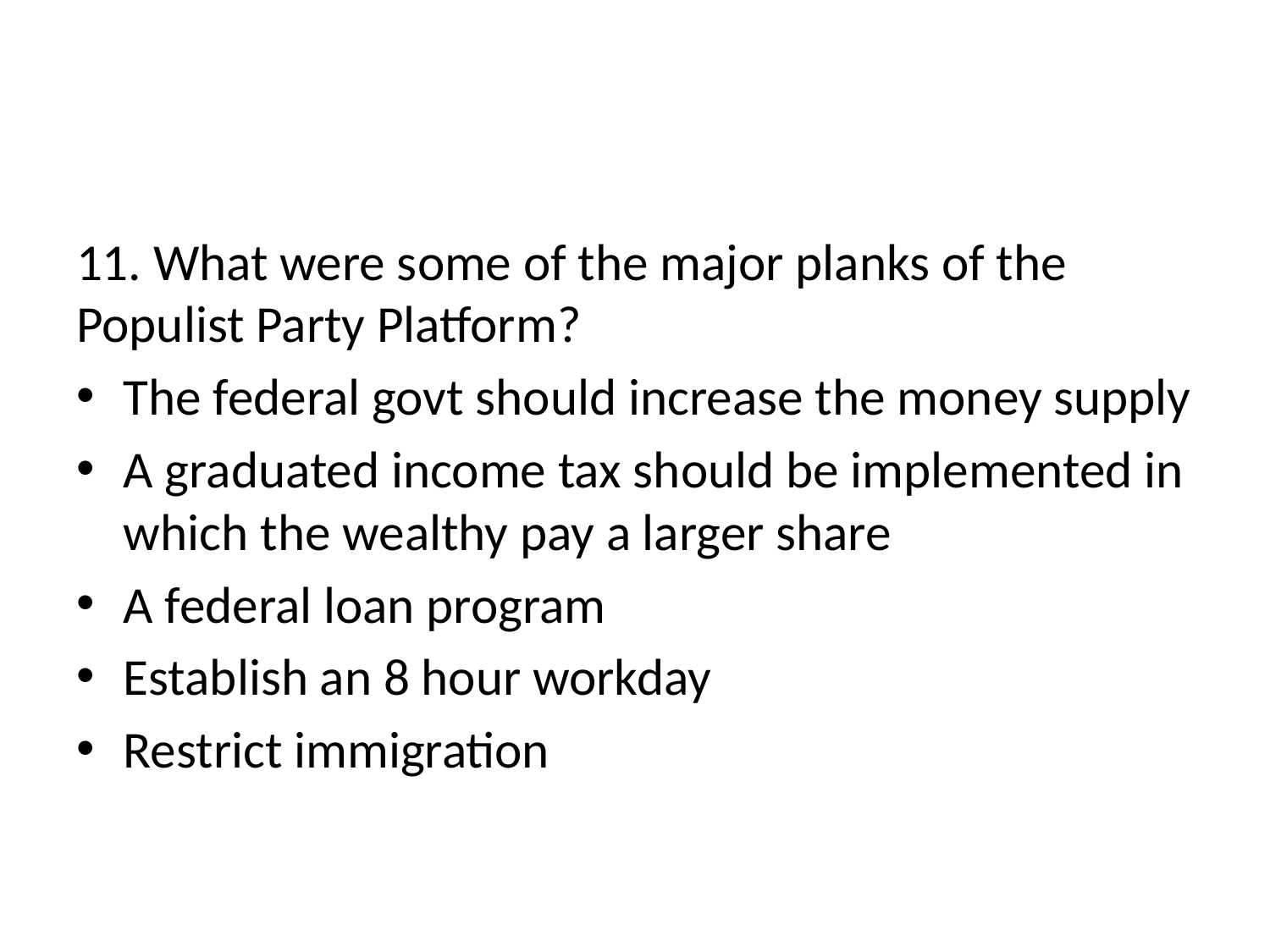

#
11. What were some of the major planks of the Populist Party Platform?
The federal govt should increase the money supply
A graduated income tax should be implemented in which the wealthy pay a larger share
A federal loan program
Establish an 8 hour workday
Restrict immigration